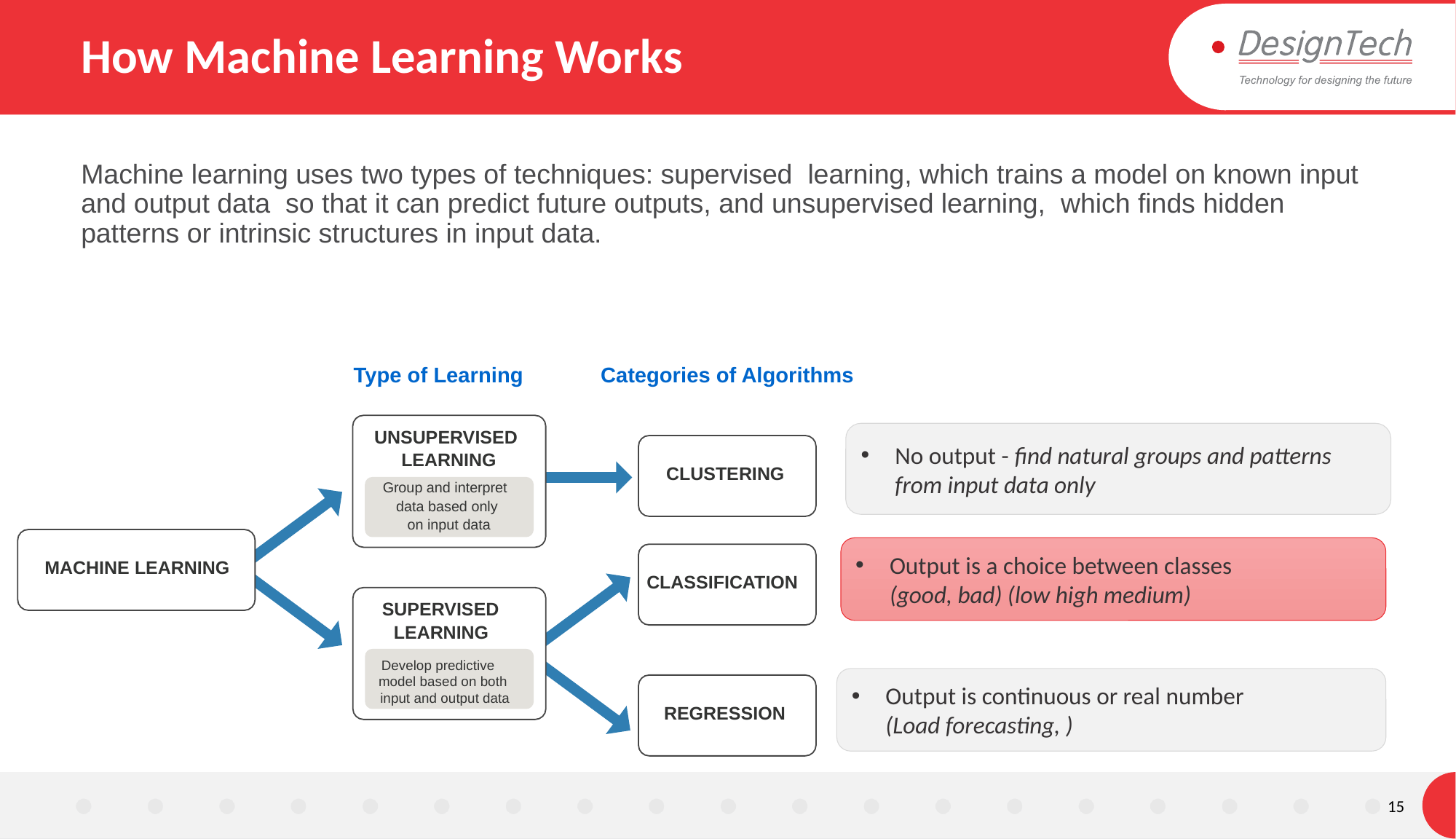

# How Machine Learning Works
Machine learning uses two types of techniques: supervised  learning, which trains a model on known input and output data  so that it can predict future outputs, and unsupervised learning,  which finds hidden patterns or intrinsic structures in input data.
Categories of Algorithms
Type of Learning

No output - find natural groups and patterns from input data only
UNSUPERVISED

LEARNING
CLUSTERING
Group and interpret  data based only
on input data

Output is a choice between classes
(good, bad) (low high medium)

MACHINE LEARNING
CLASSIFICATION

SUPERVISED  LEARNING

Develop predictive  model based on both  input and output data
Output is continuous or real number
(Load forecasting, )

REGRESSION
15